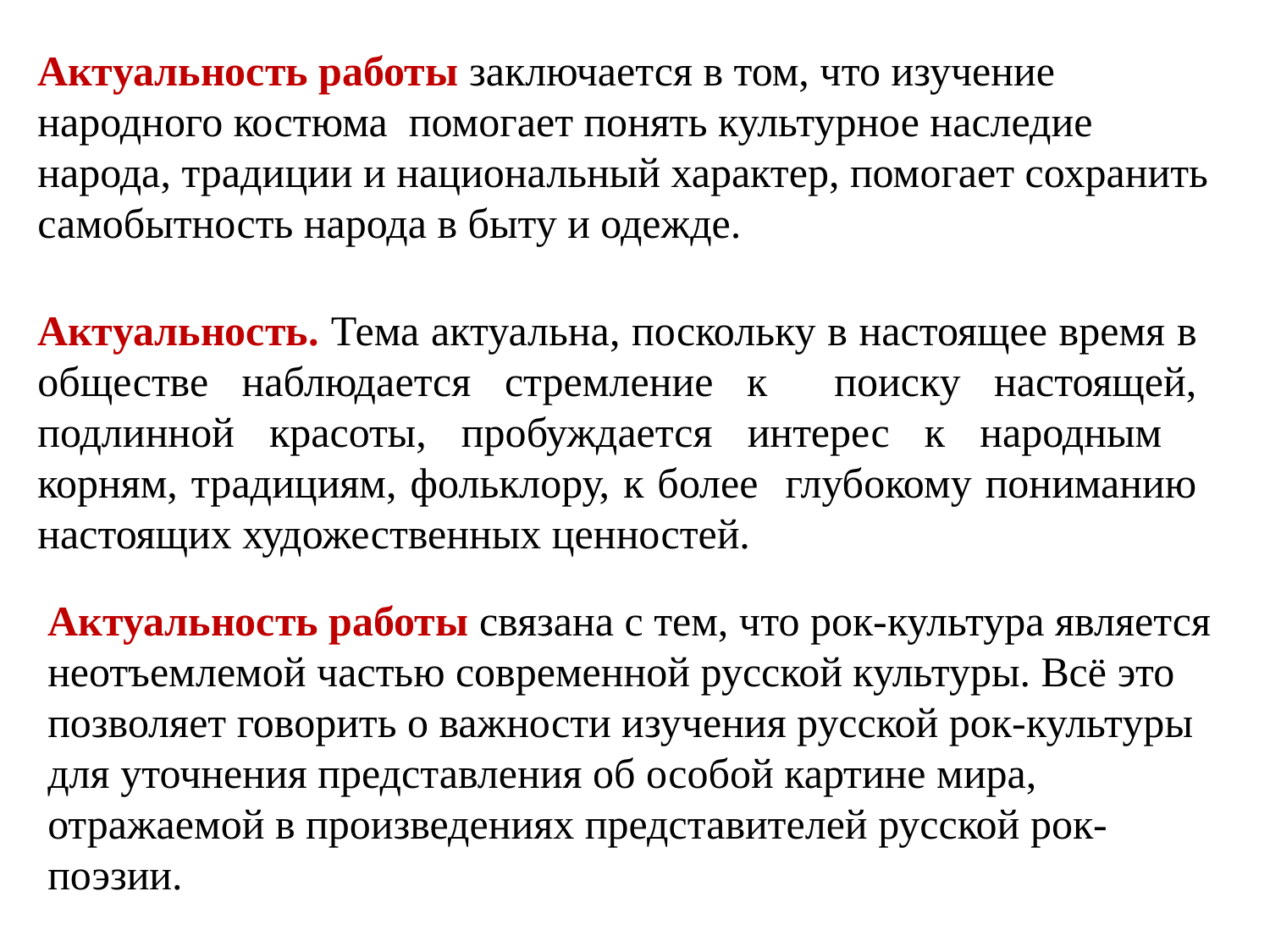

Актуальность работы заключается в том, что изучение народного костюма  помогает понять культурное наследие народа, традиции и национальный характер, помогает сохранить самобытность народа в быту и одежде.
Актуальность. Тема актуальна, поскольку в настоящее время в обществе наблюдается стремление к  поиску настоящей, подлинной красоты, пробуждается интерес к народным  корням, традициям, фольклору, к более  глубокому пониманию настоящих художественных ценностей.
Актуальность работы связана с тем, что рок-культура является неотъемлемой частью современной русской культуры. Всё это позволяет говорить о важности изучения русской рок-культуры  для уточнения представления об особой картине мира, отражаемой в произведениях представителей русской рок-поэзии.